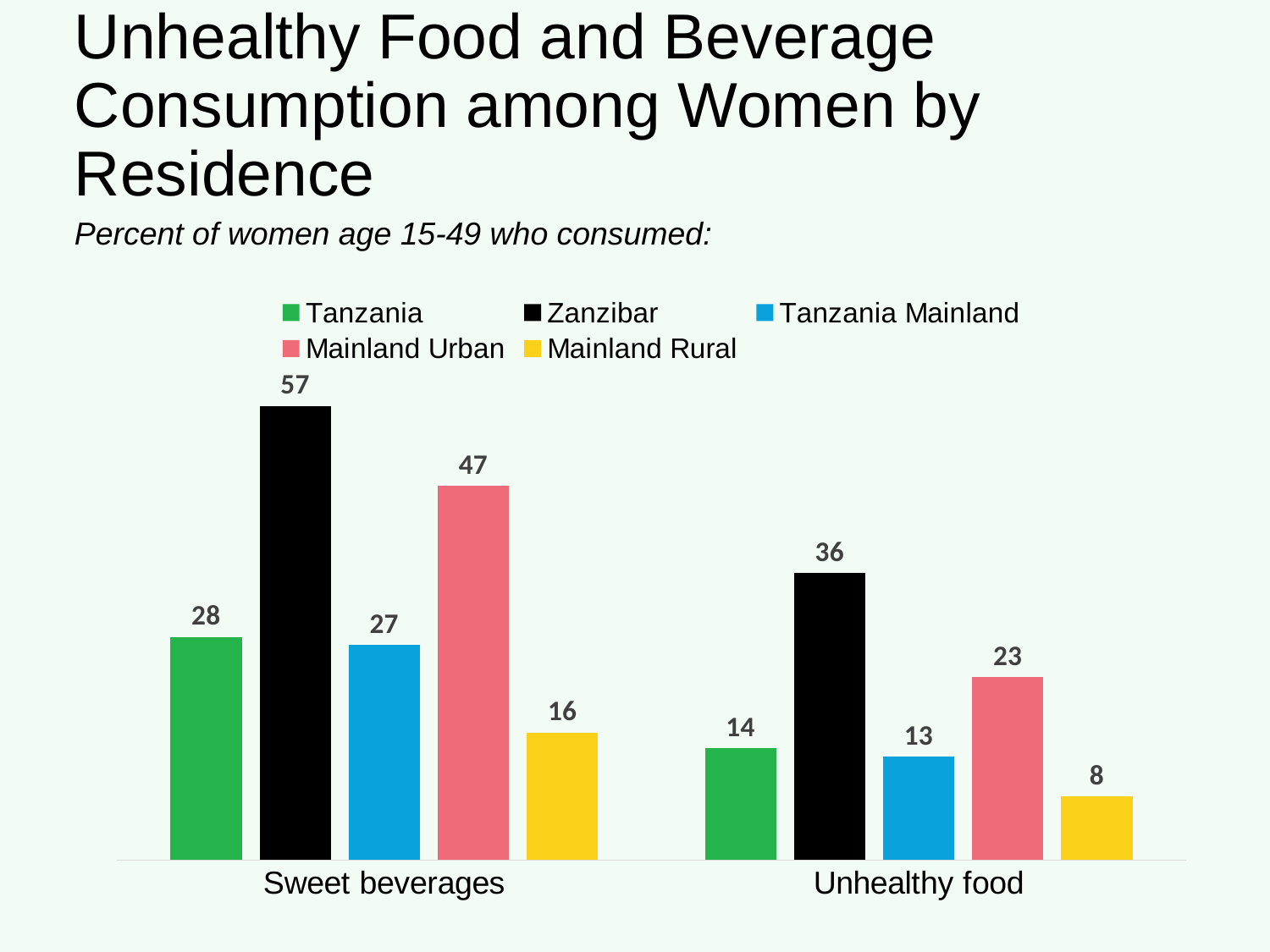

# Unhealthy Food and Beverage Consumption among Women by Residence
Percent of women age 15-49 who consumed:

### Chart

| Category | Tanzania | Zanzibar | Tanzania Mainland | Mainland Urban | Mainland Rural |
|---|---|---|---|---|---|
| Sweet beverages | 28.0 | 57.0 | 27.0 | 47.0 | 16.0 |
| Unhealthy food | 14.0 | 36.0 | 13.0 | 23.0 | 8.0 |